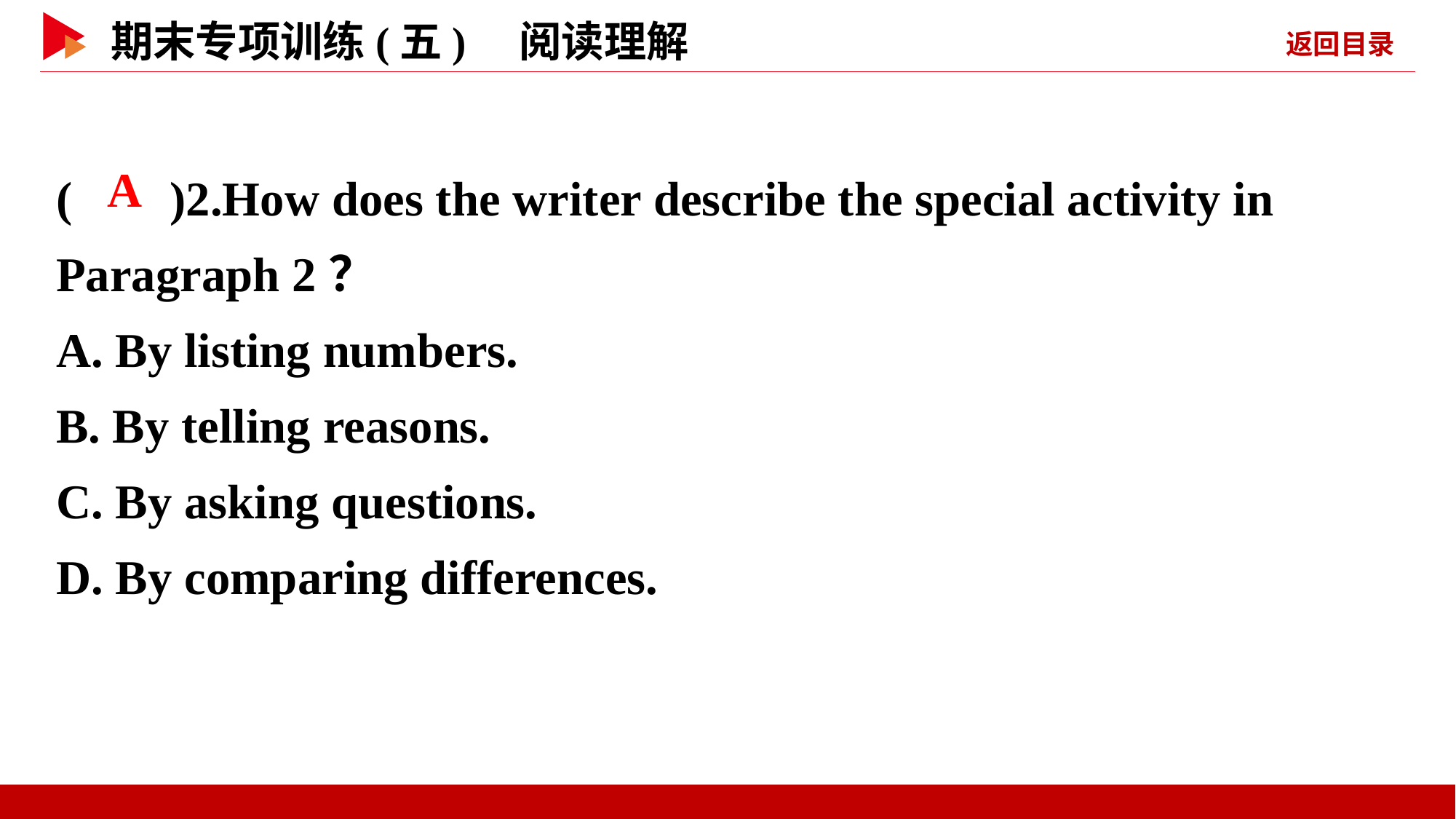

(        )2.How does the writer describe the special activity in Paragraph 2？
A. By listing numbers.
B. By telling reasons.
C. By asking questions.
D. By comparing differences.
   A